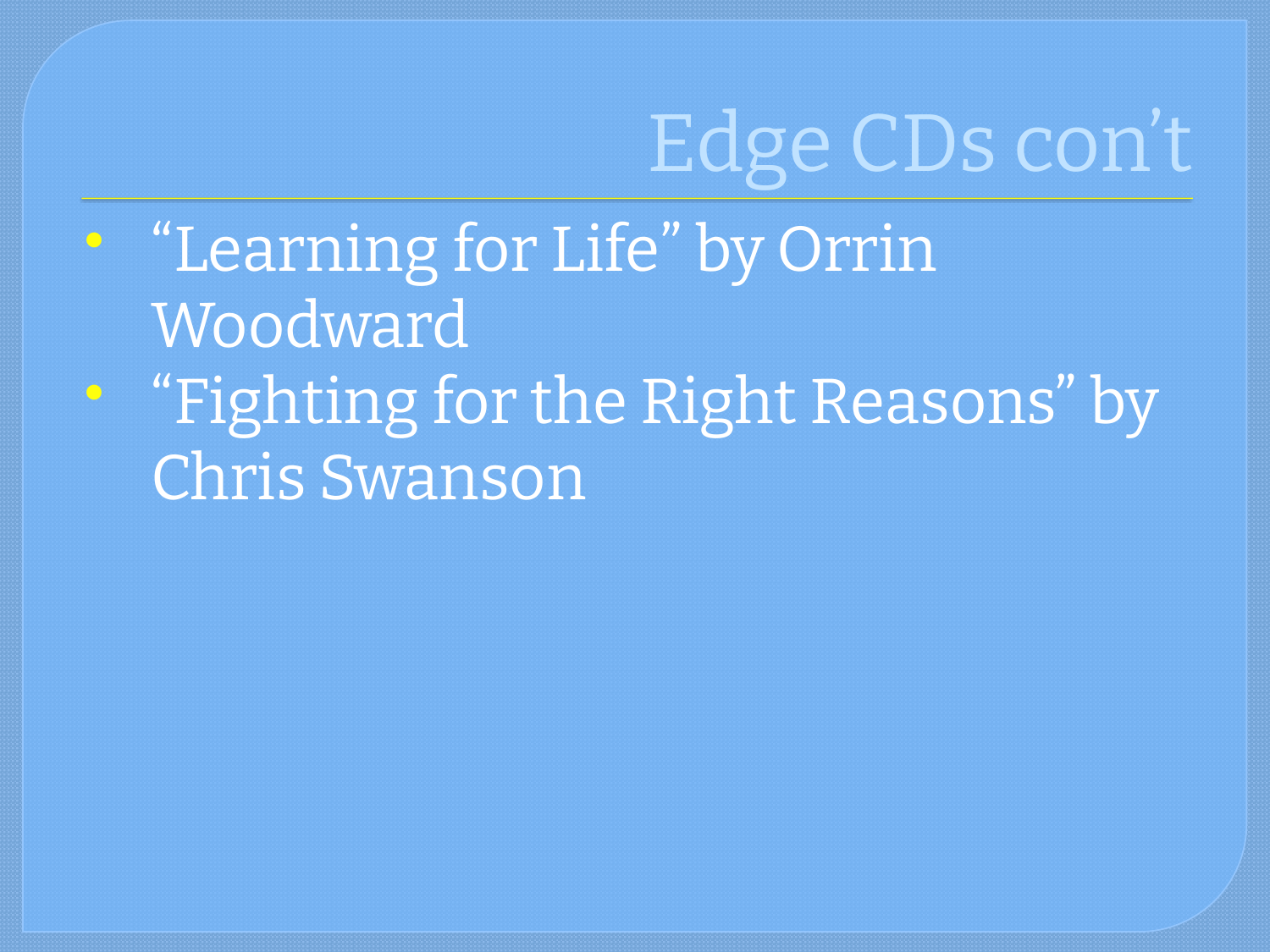

# Edge CDs con’t
“Learning for Life” by Orrin Woodward
“Fighting for the Right Reasons” by Chris Swanson